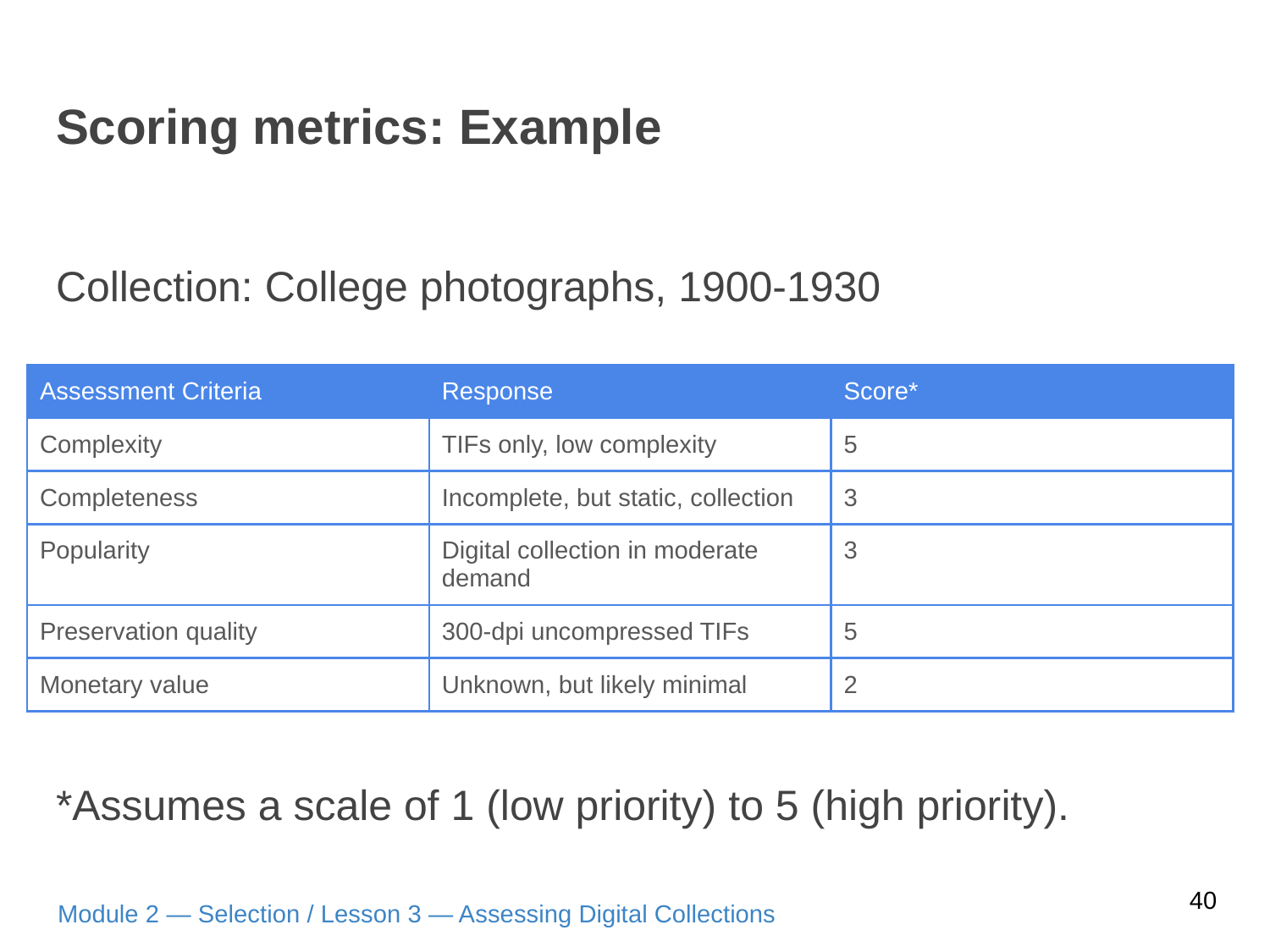

# Scoring metrics: Example
Collection: College photographs, 1900-1930

*Assumes a scale of 1 (low priority) to 5 (high priority).
| Assessment Criteria | Response | Score\* |
| --- | --- | --- |
| Complexity | TIFs only, low complexity | 5 |
| Completeness | Incomplete, but static, collection | 3 |
| Popularity | Digital collection in moderate demand | 3 |
| Preservation quality | 300-dpi uncompressed TIFs | 5 |
| Monetary value | Unknown, but likely minimal | 2 |
40
Module 2 — Selection / Lesson 3 — Assessing Digital Collections